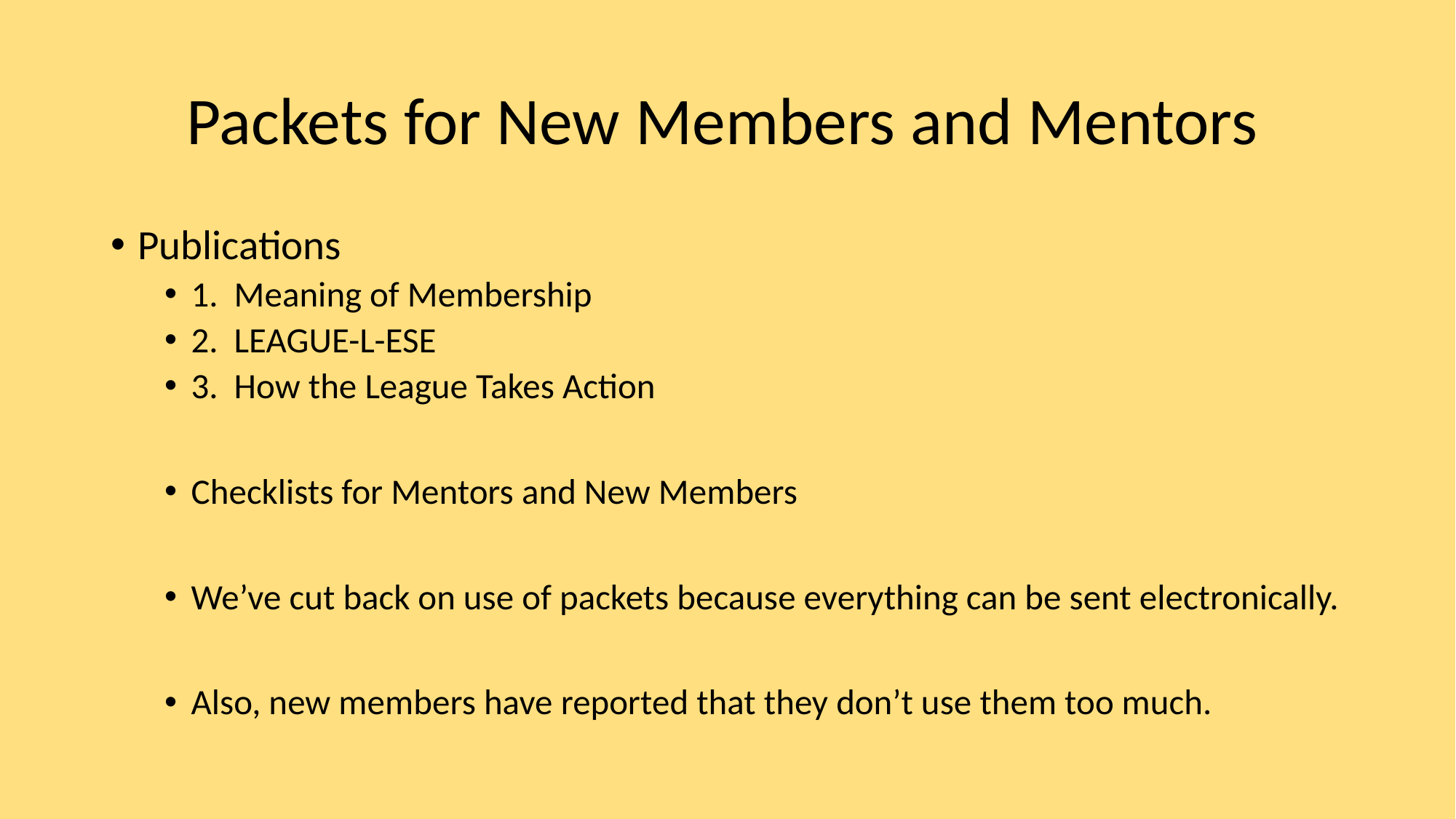

# Packets for New Members and Mentors
Publications
1.  Meaning of Membership
2.  LEAGUE-L-ESE
3.  How the League Takes Action

Checklists for Mentors and New Members

We’ve cut back on use of packets because everything can be sent electronically.

Also, new members have reported that they don’t use them too much.